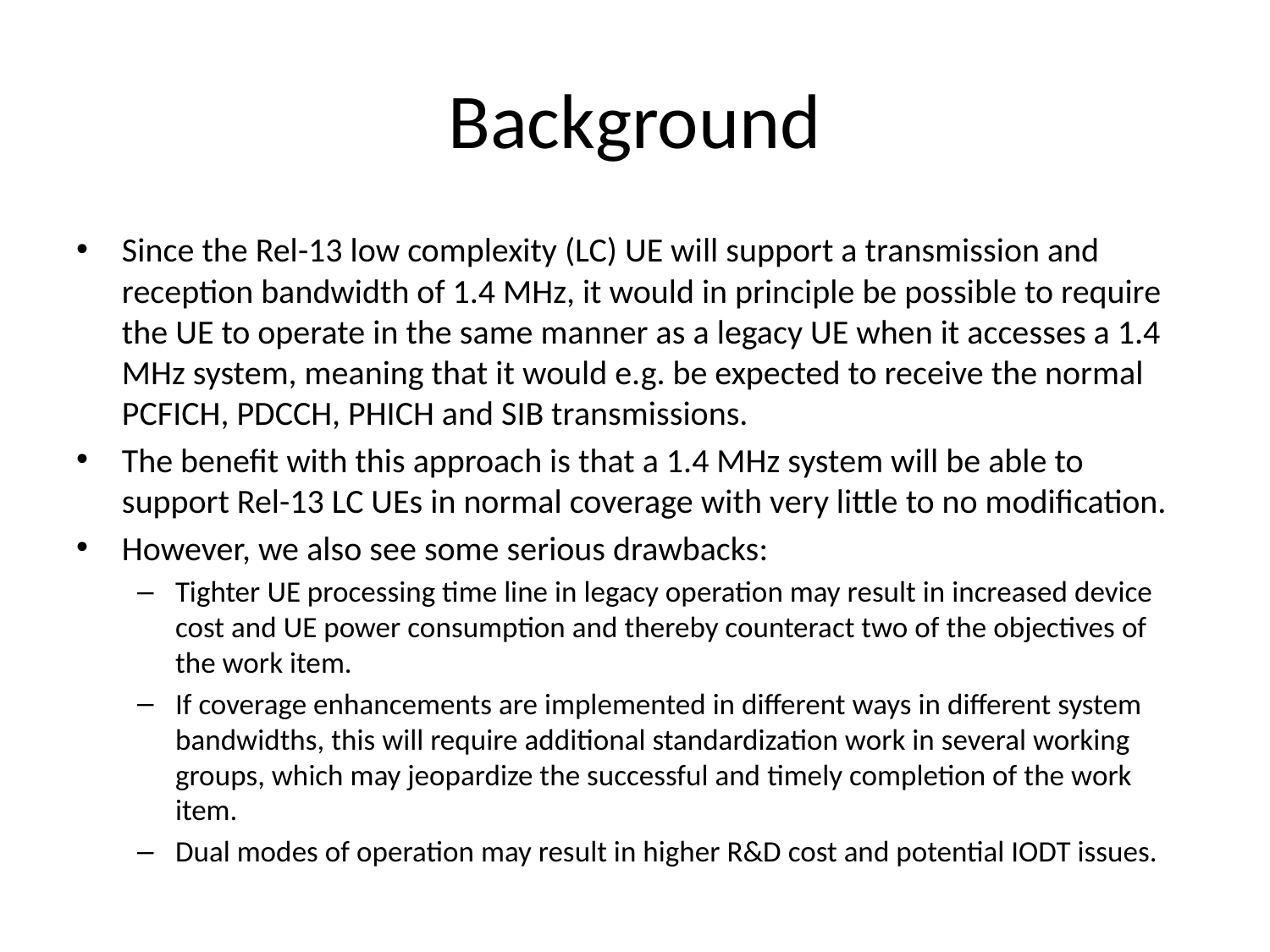

# Background
Since the Rel-13 low complexity (LC) UE will support a transmission and reception bandwidth of 1.4 MHz, it would in principle be possible to require the UE to operate in the same manner as a legacy UE when it accesses a 1.4 MHz system, meaning that it would e.g. be expected to receive the normal PCFICH, PDCCH, PHICH and SIB transmissions.
The benefit with this approach is that a 1.4 MHz system will be able to support Rel-13 LC UEs in normal coverage with very little to no modification.
However, we also see some serious drawbacks:
Tighter UE processing time line in legacy operation may result in increased device cost and UE power consumption and thereby counteract two of the objectives of the work item.
If coverage enhancements are implemented in different ways in different system bandwidths, this will require additional standardization work in several working groups, which may jeopardize the successful and timely completion of the work item.
Dual modes of operation may result in higher R&D cost and potential IODT issues.